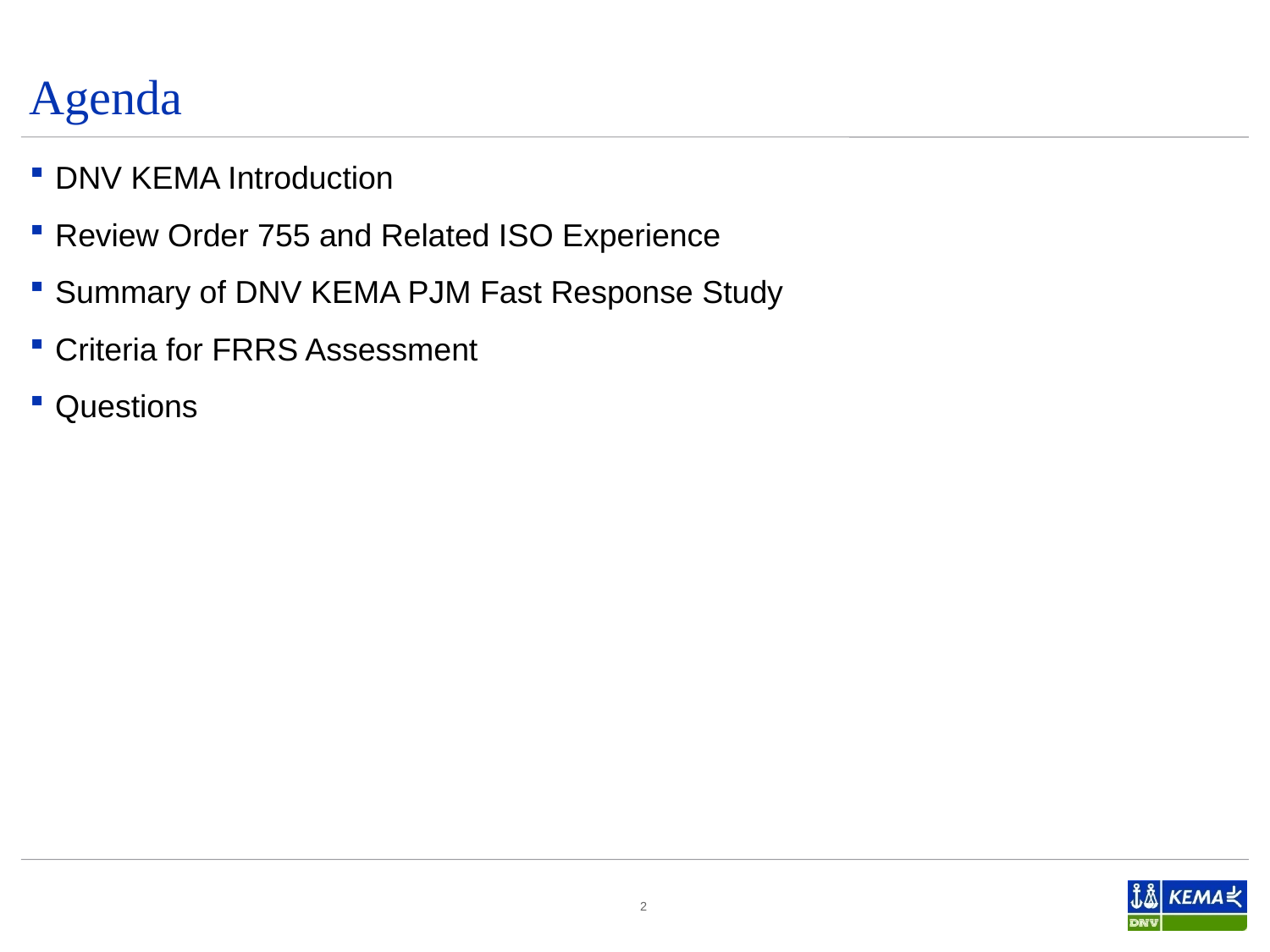

# Agenda
DNV KEMA Introduction
Review Order 755 and Related ISO Experience
Summary of DNV KEMA PJM Fast Response Study
Criteria for FRRS Assessment
Questions
2